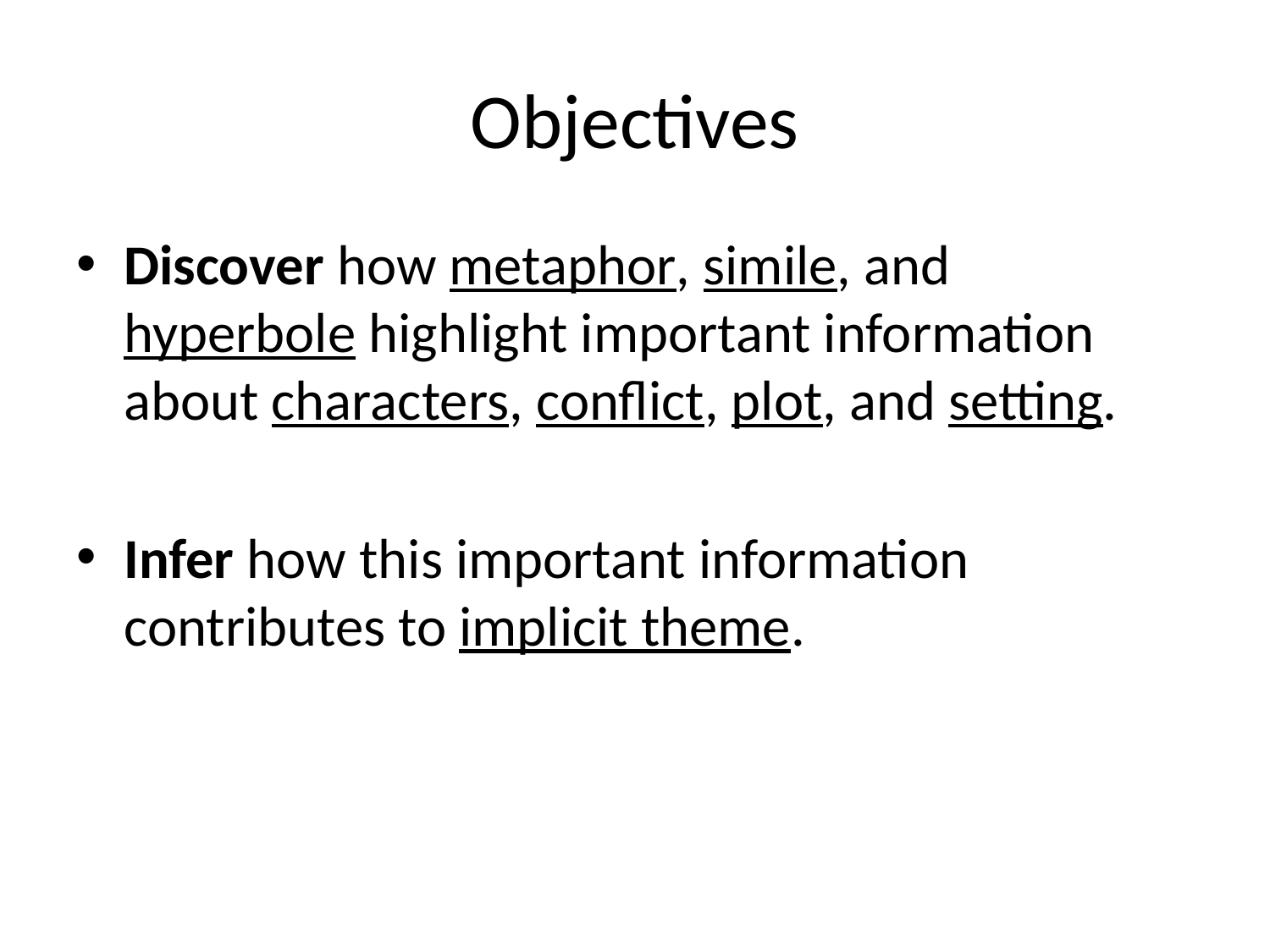

# Objectives
Discover how metaphor, simile, and hyperbole highlight important information about characters, conflict, plot, and setting.

Infer how this important information contributes to implicit theme.